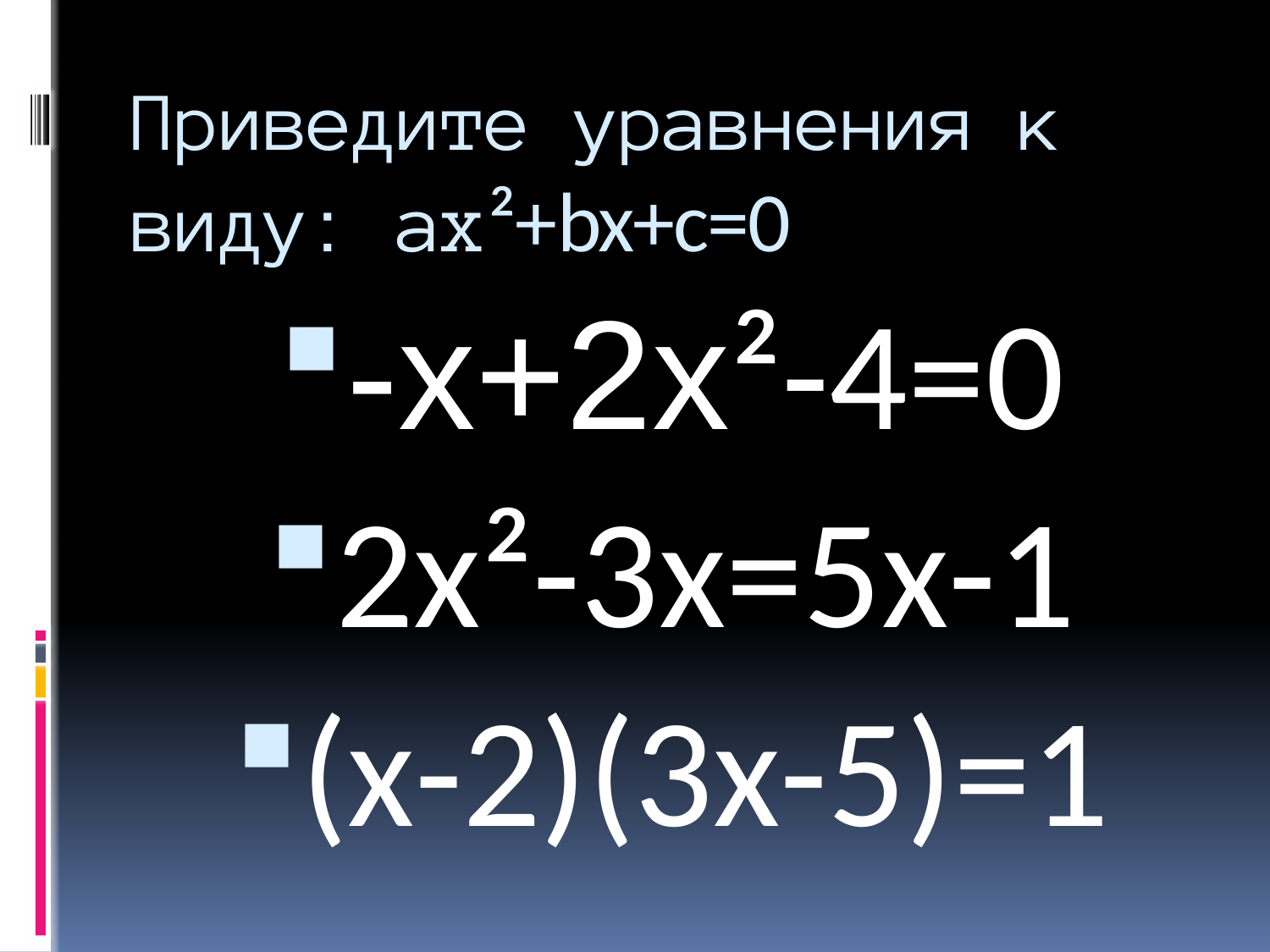

# Приведите уравнения к виду: ах²+bx+c=0
-х+2х²-4=0
2х²-3х=5х-1
(х-2)(3х-5)=1